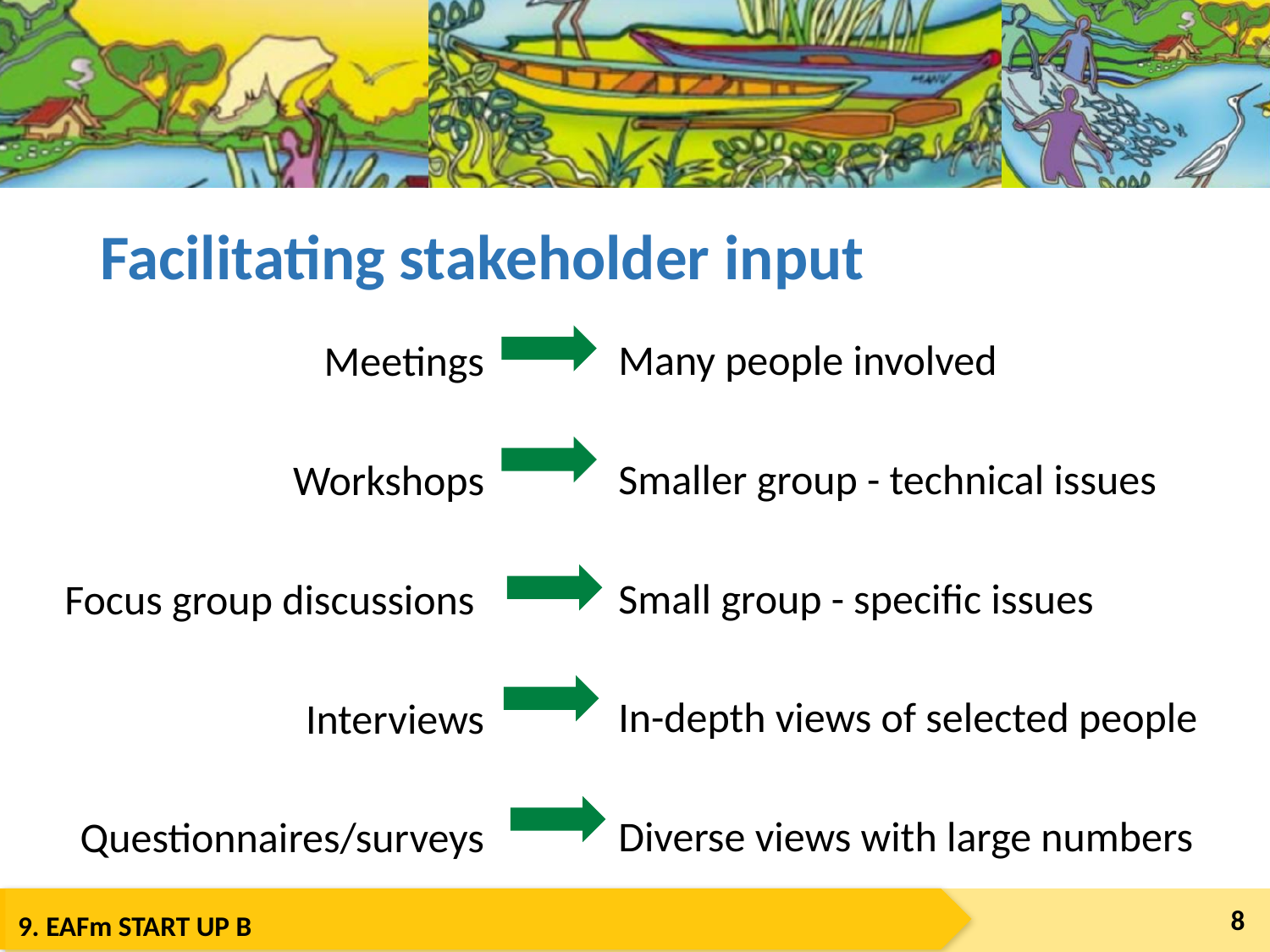

# Facilitating stakeholder input
Many people involved
Smaller group - technical issues
Small group - specific issues
In-depth views of selected people
Diverse views with large numbers
Meetings
Workshops
Focus group discussions
Interviews
Questionnaires/surveys

8